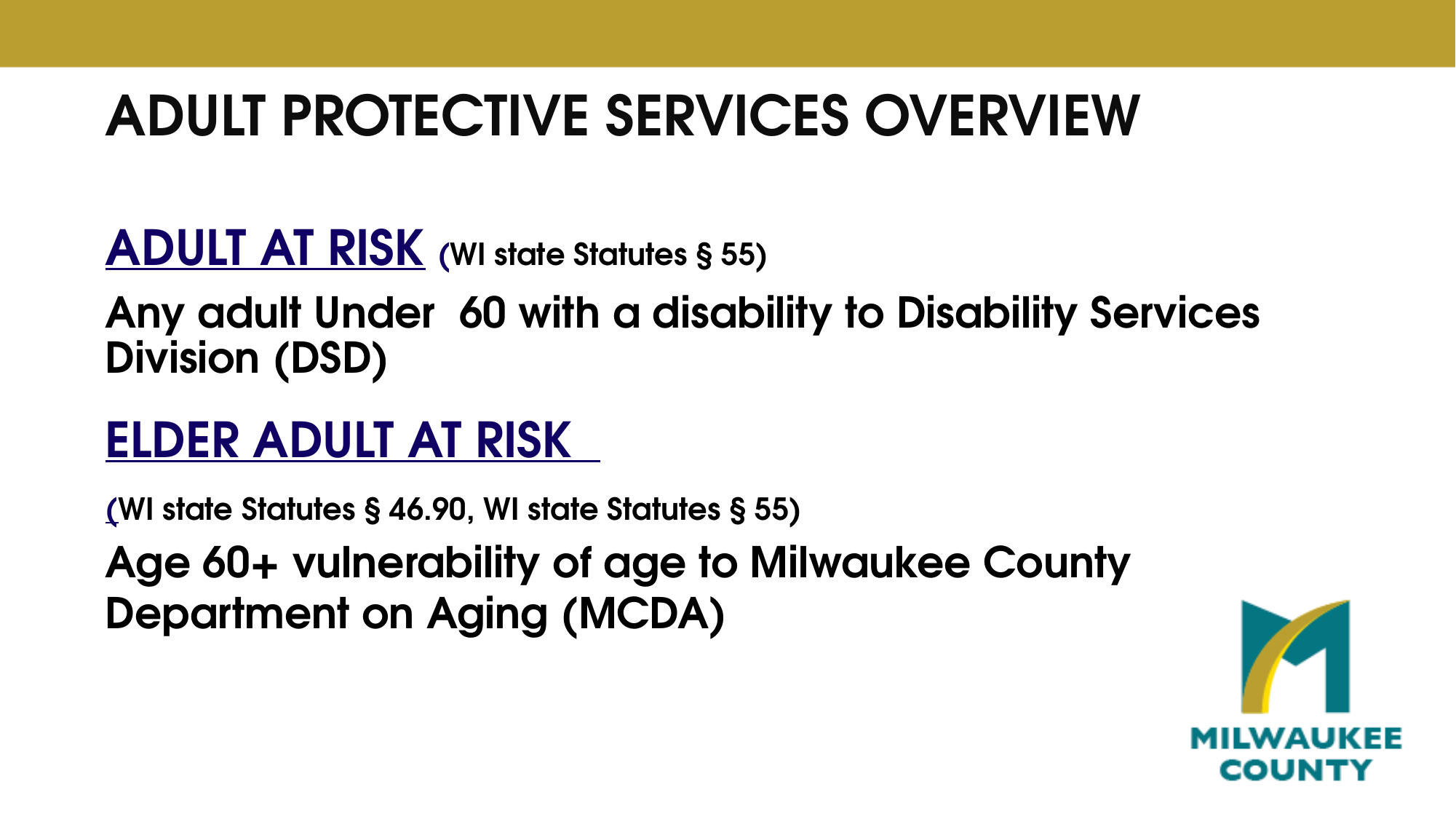

# ADULT PROTECTIVE SERVICES OVERVIEW
ADULT AT RISK (WI state Statutes § 55)
Any adult Under  60 with a disability to Disability Services Division (DSD)
ELDER ADULT AT RISK
(WI state Statutes § 46.90, WI state Statutes § 55)
Age 60+ vulnerability of age to Milwaukee County Department on Aging (MCDA)